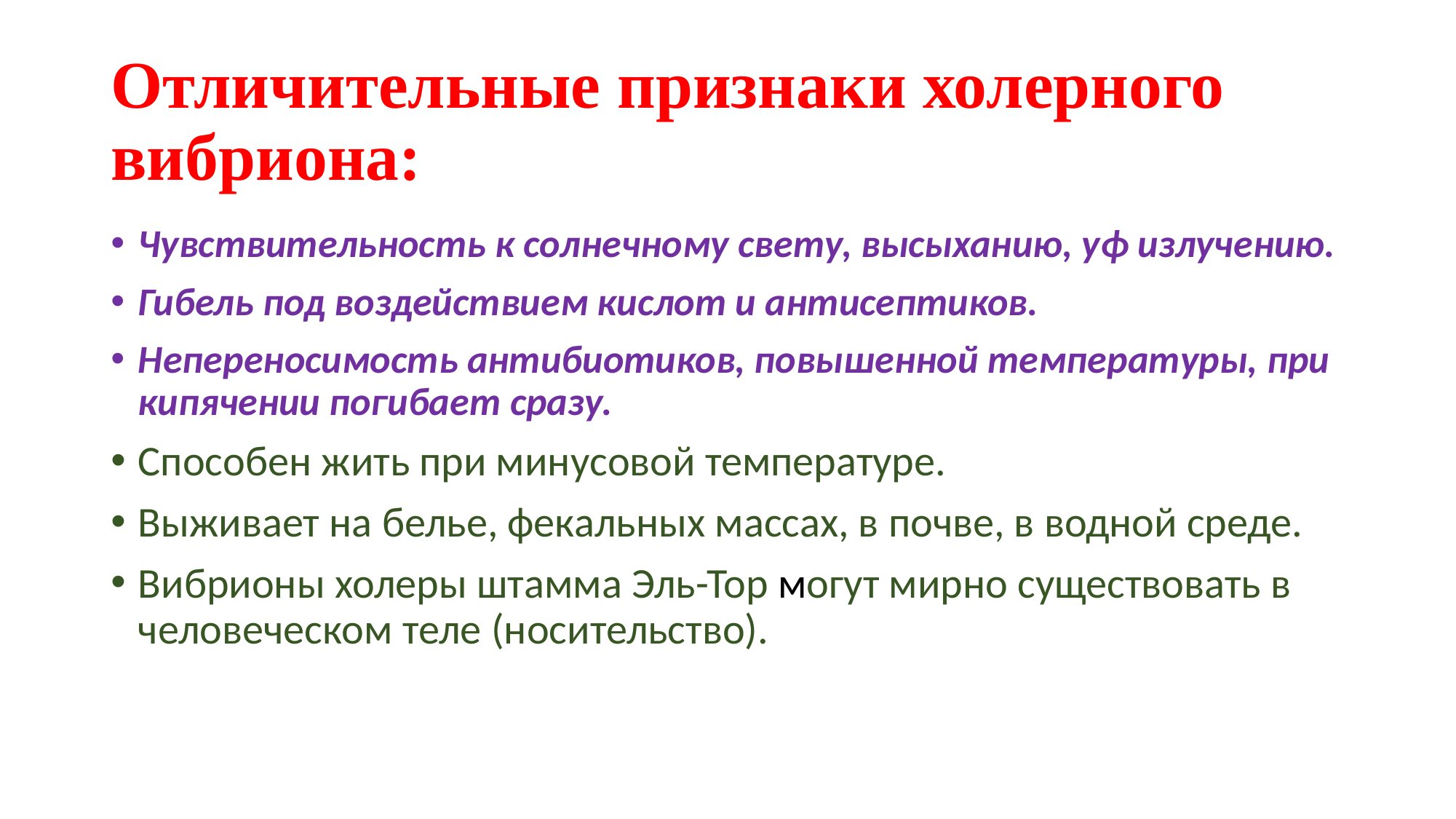

# Отличительные признаки холерного вибриона:
Чувствительность к солнечному свету, высыханию, уф излучению.
Гибель под воздействием кислот и антисептиков.
Непереносимость антибиотиков, повышенной температуры, при кипячении погибает сразу.
Способен жить при минусовой температуре.
Выживает на белье, фекальных массах, в почве, в водной среде.
Вибрионы холеры штамма Эль-Тор могут мирно существовать в человеческом теле (носительство).